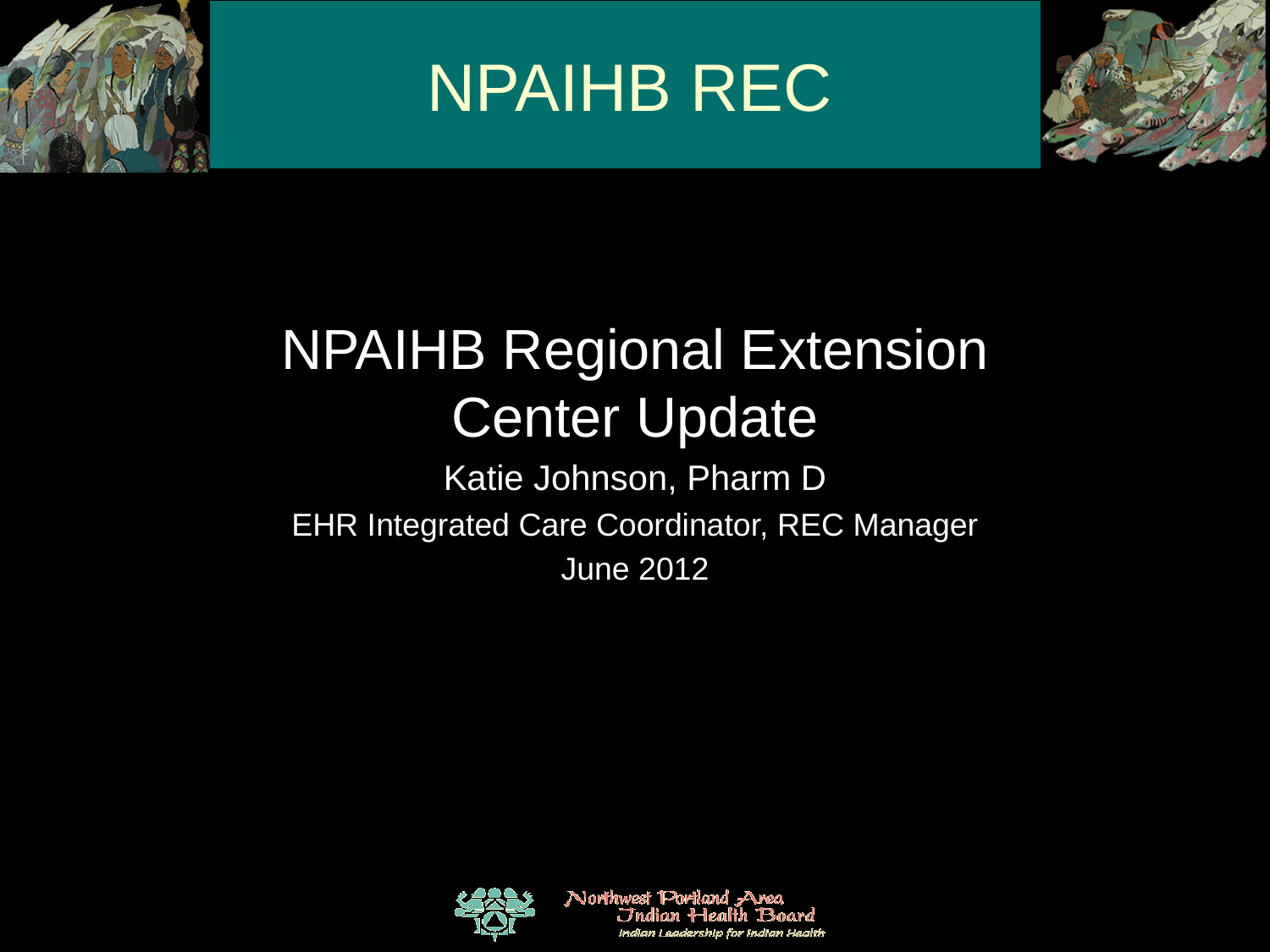

# NPAIHB REC
NPAIHB Regional Extension Center Update
Katie Johnson, Pharm D
EHR Integrated Care Coordinator, REC Manager
June 2012